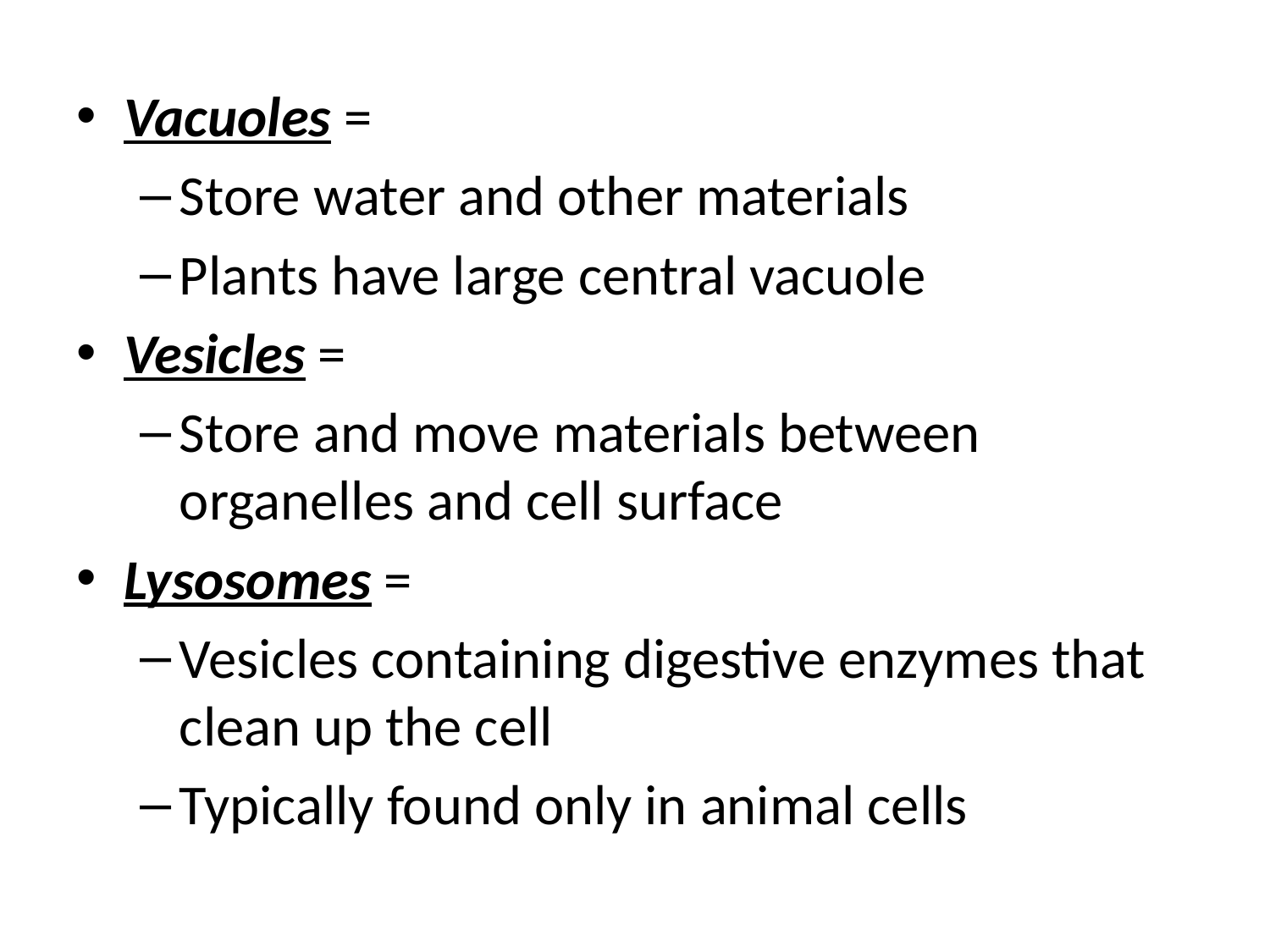

Vacuoles =
Store water and other materials
Plants have large central vacuole
Vesicles =
Store and move materials between organelles and cell surface
Lysosomes =
Vesicles containing digestive enzymes that clean up the cell
Typically found only in animal cells